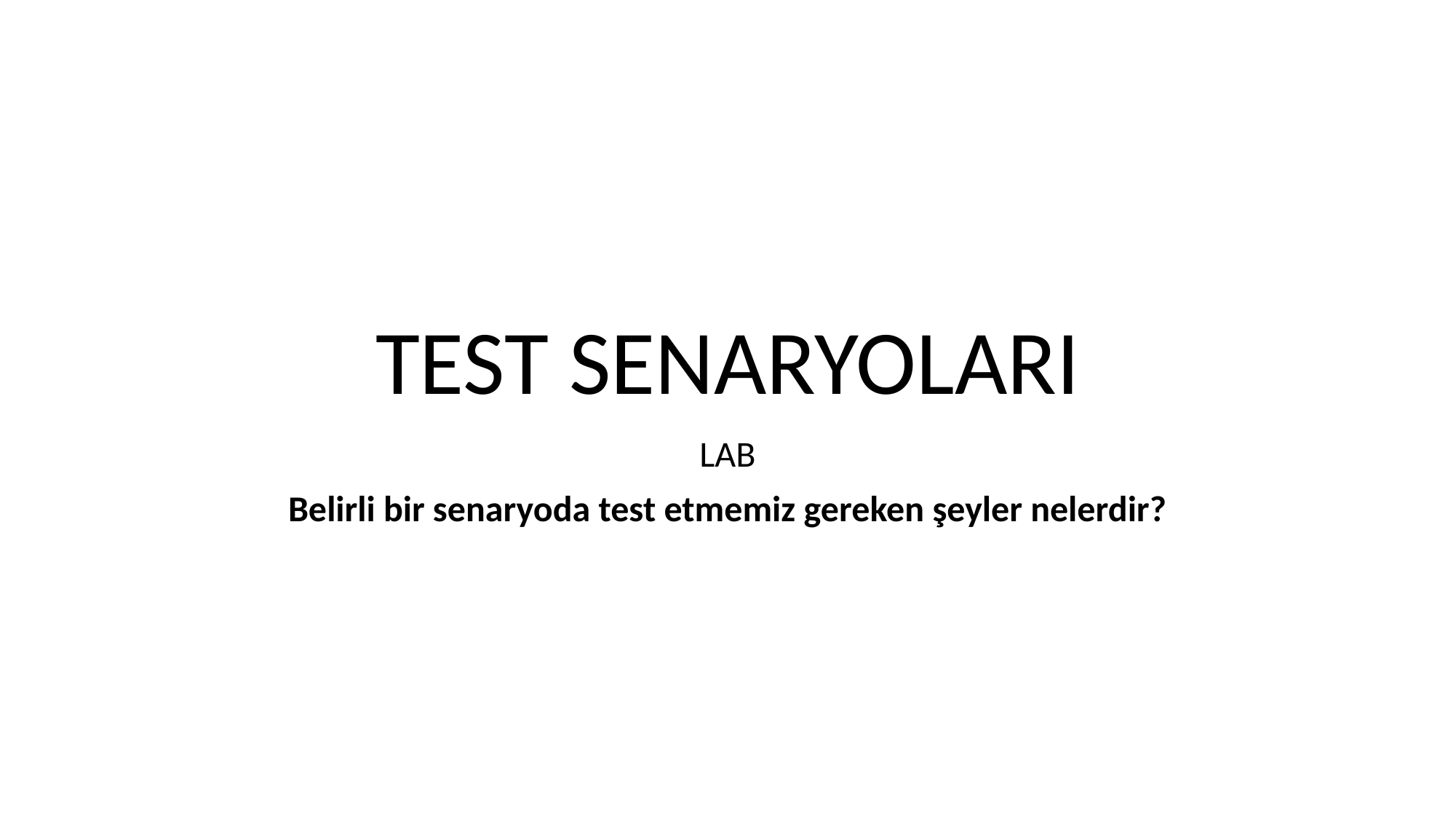

# TEST SENARYOLARI
LAB
Belirli bir senaryoda test etmemiz gereken şeyler nelerdir?